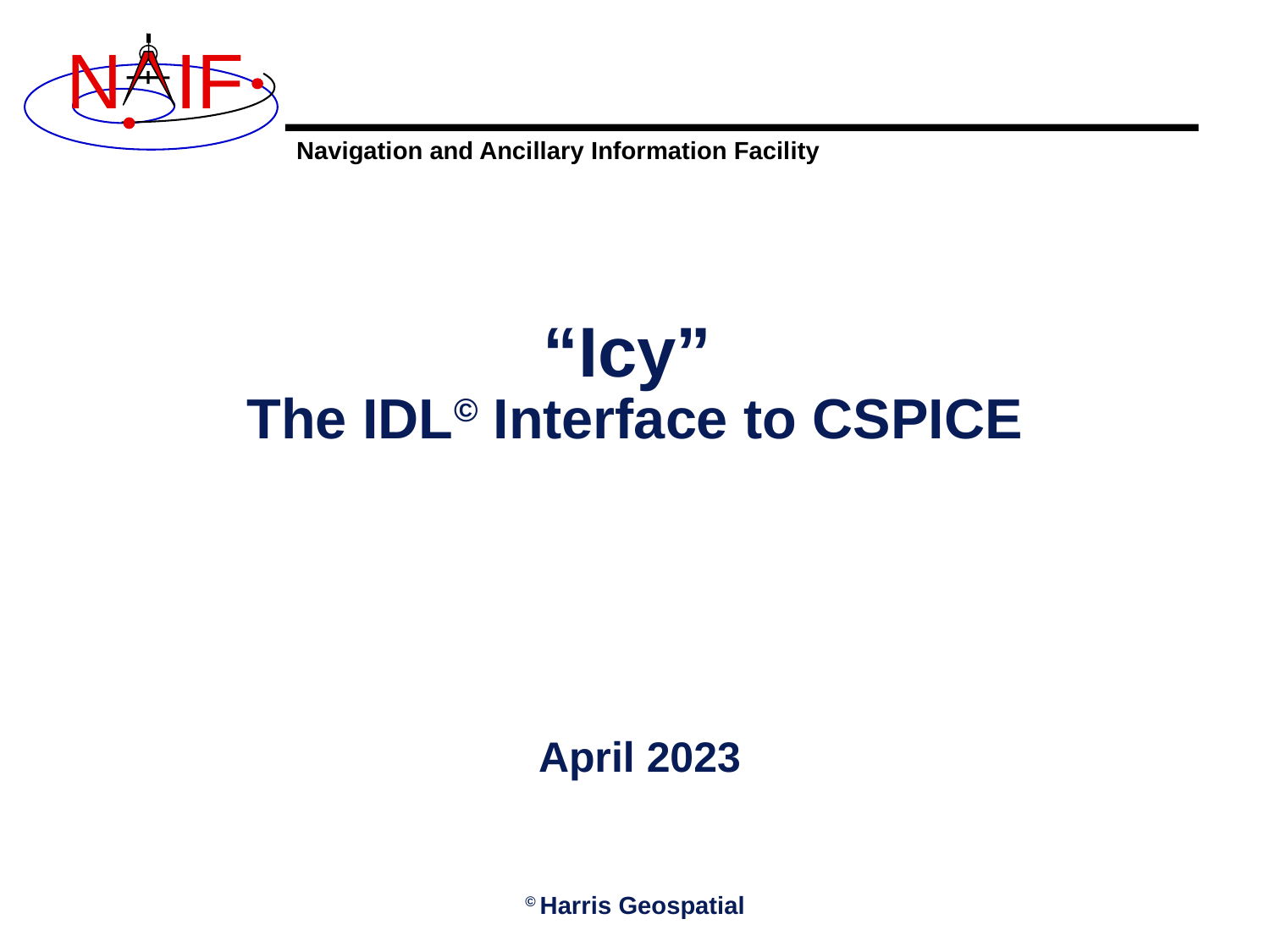

# “Icy” The IDL© Interface to CSPICE

April 2023
© Harris Geospatial